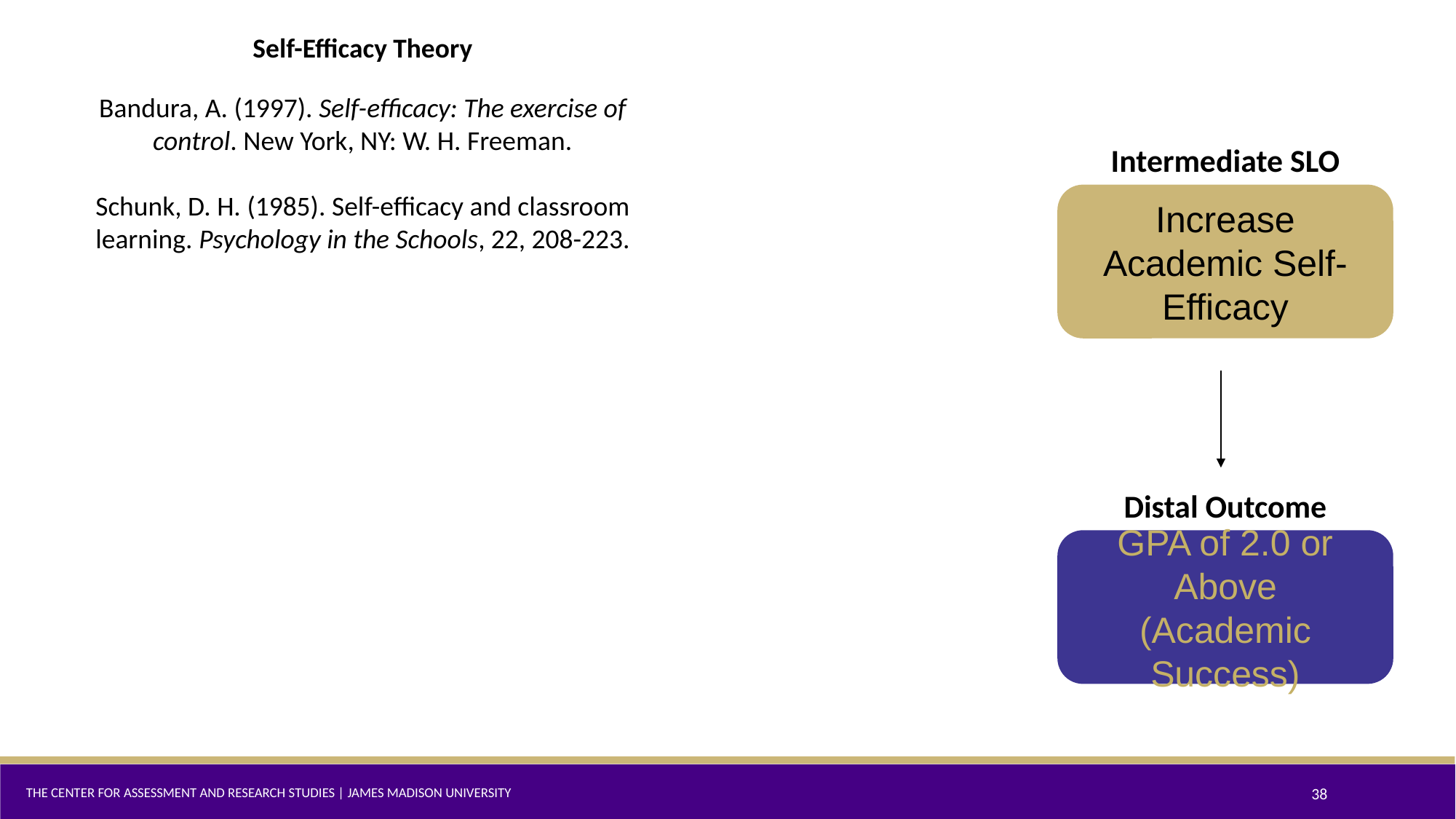

Self-Efficacy Theory
Bandura, A. (1997). Self-efficacy: The exercise of control. New York, NY: W. H. Freeman.

Schunk, D. H. (1985). Self-efficacy and classroom learning. Psychology in the Schools, 22, 208-223.
Intermediate SLO
Increase Academic Self-Efficacy
Distal Outcome
GPA of 2.0 or Above
(Academic Success)
The Center for Assessment and Research Studies | James Madison University
38